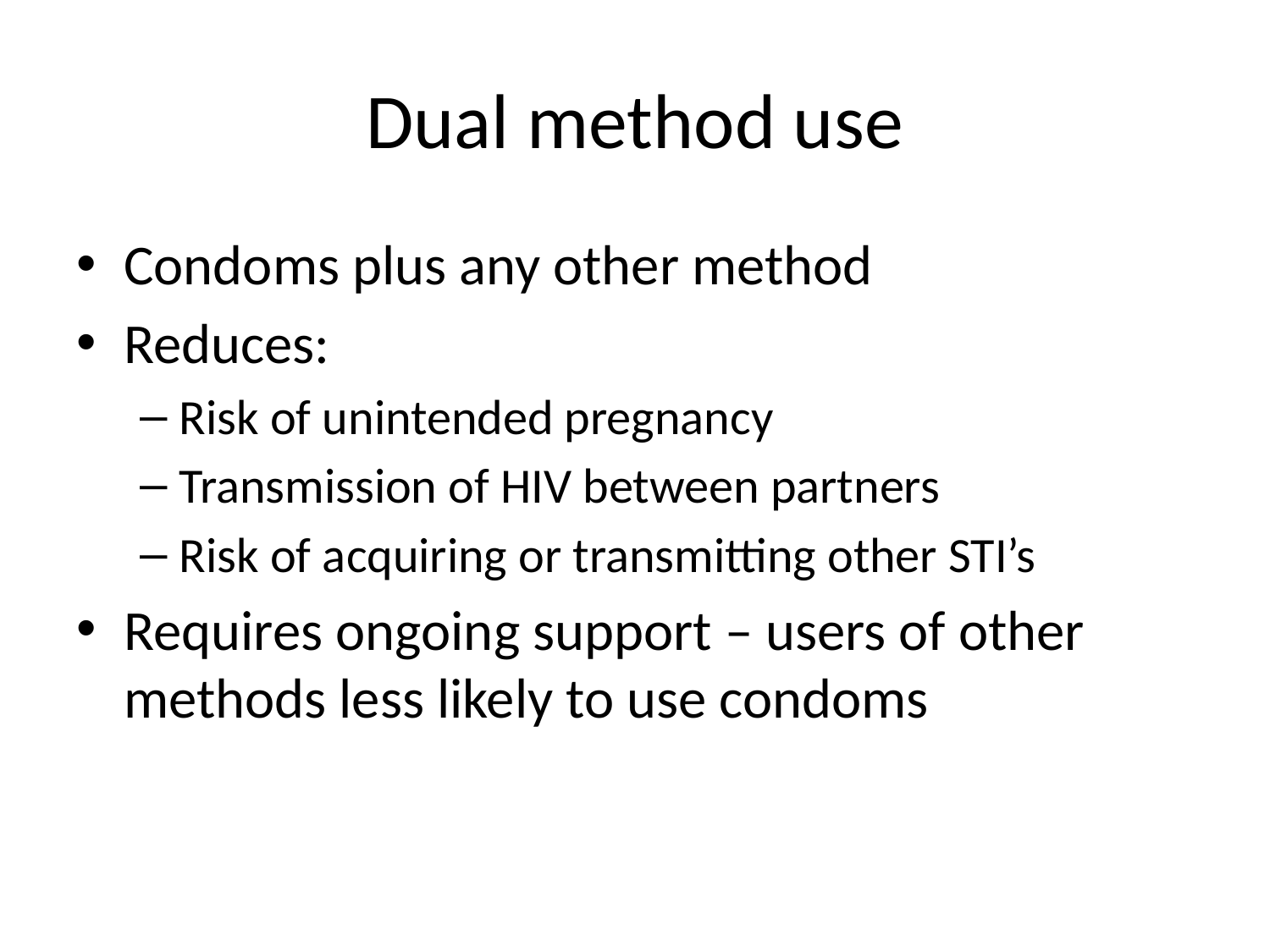

# Dual method use
Condoms plus any other method
Reduces:
Risk of unintended pregnancy
Transmission of HIV between partners
Risk of acquiring or transmitting other STI’s
Requires ongoing support – users of other methods less likely to use condoms